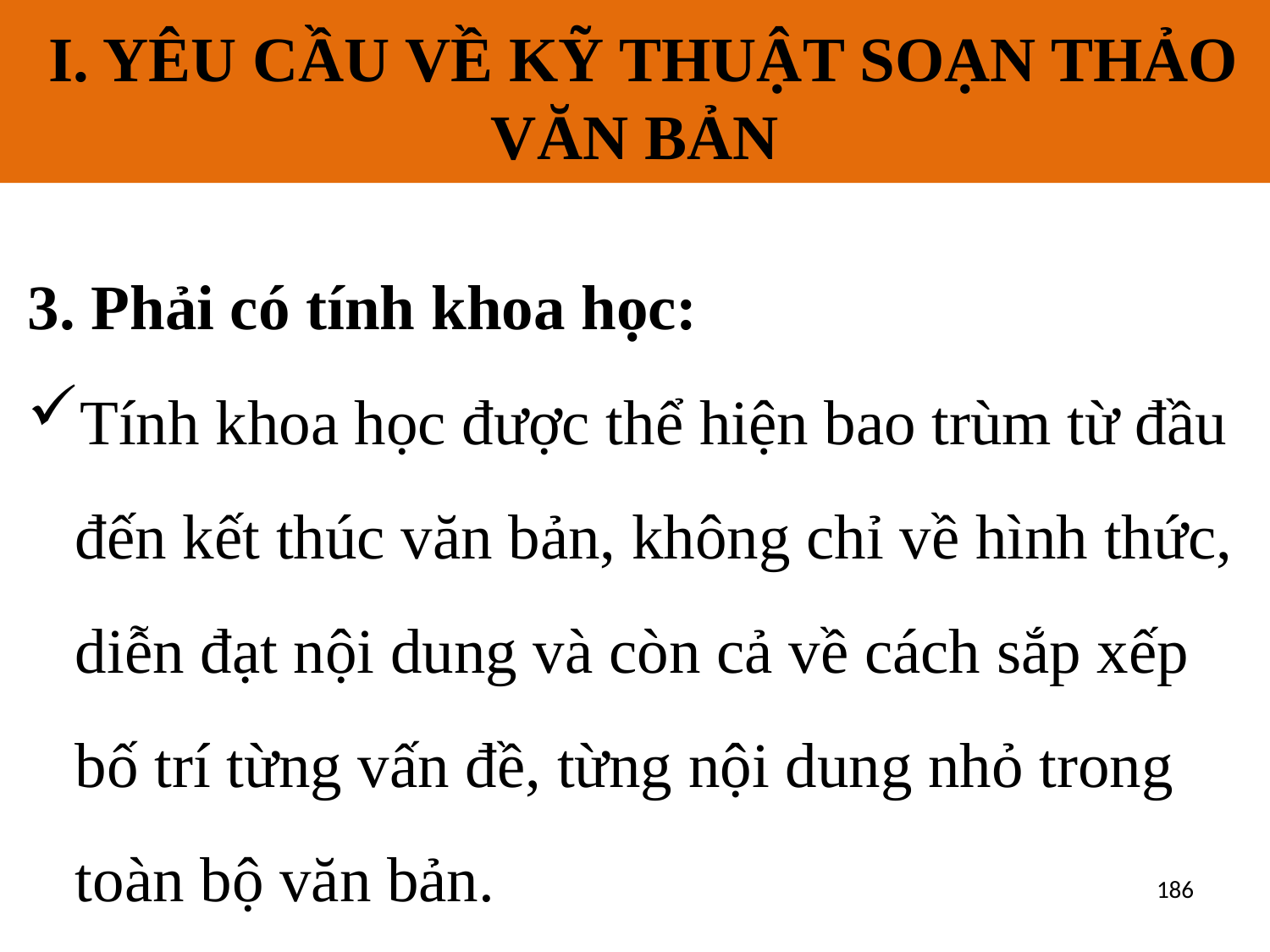

I. YÊU CẦU VỀ KỸ THUẬT SOẠN THẢO VĂN BẢN
# I. YÊU CẦU VỀ KỸ THUẬT SOẠN THẢO VĂN BẢN
 Phải có tính khoa học:
Tính khoa học được thể hiện bao trùm từ đầu đến kết thúc văn bản, không chỉ về hình thức, diễn đạt nội dung và còn cả về cách sắp xếp bố trí từng vấn đề, từng nội dung nhỏ trong toàn bộ văn bản.

186